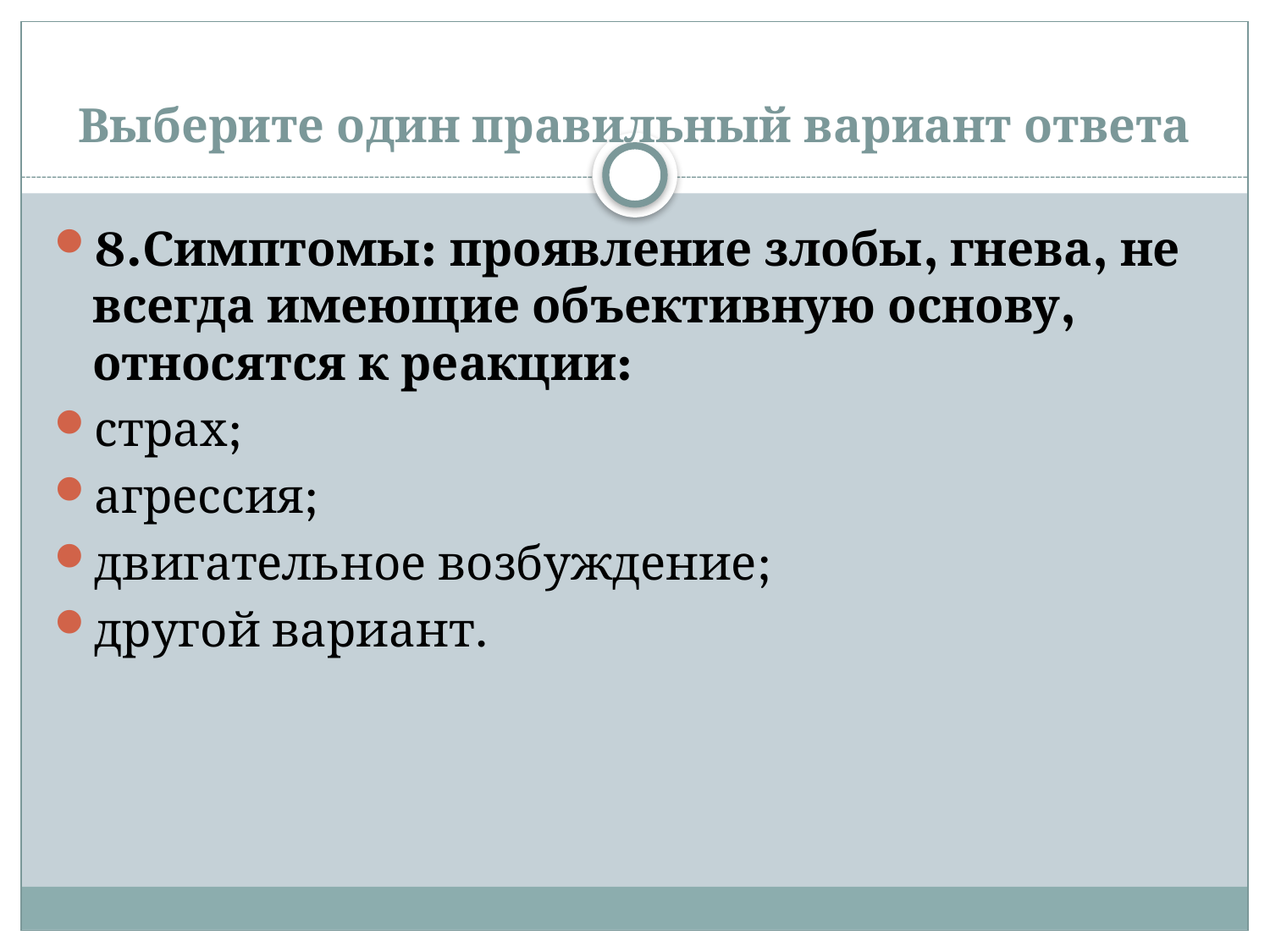

# Выберите один правильный вариант ответа
8.Симптомы: проявление злобы, гнева, не всегда имеющие объективную основу, относятся к реакции:
страх;
агрессия;
двигательное возбуждение;
другой вариант.